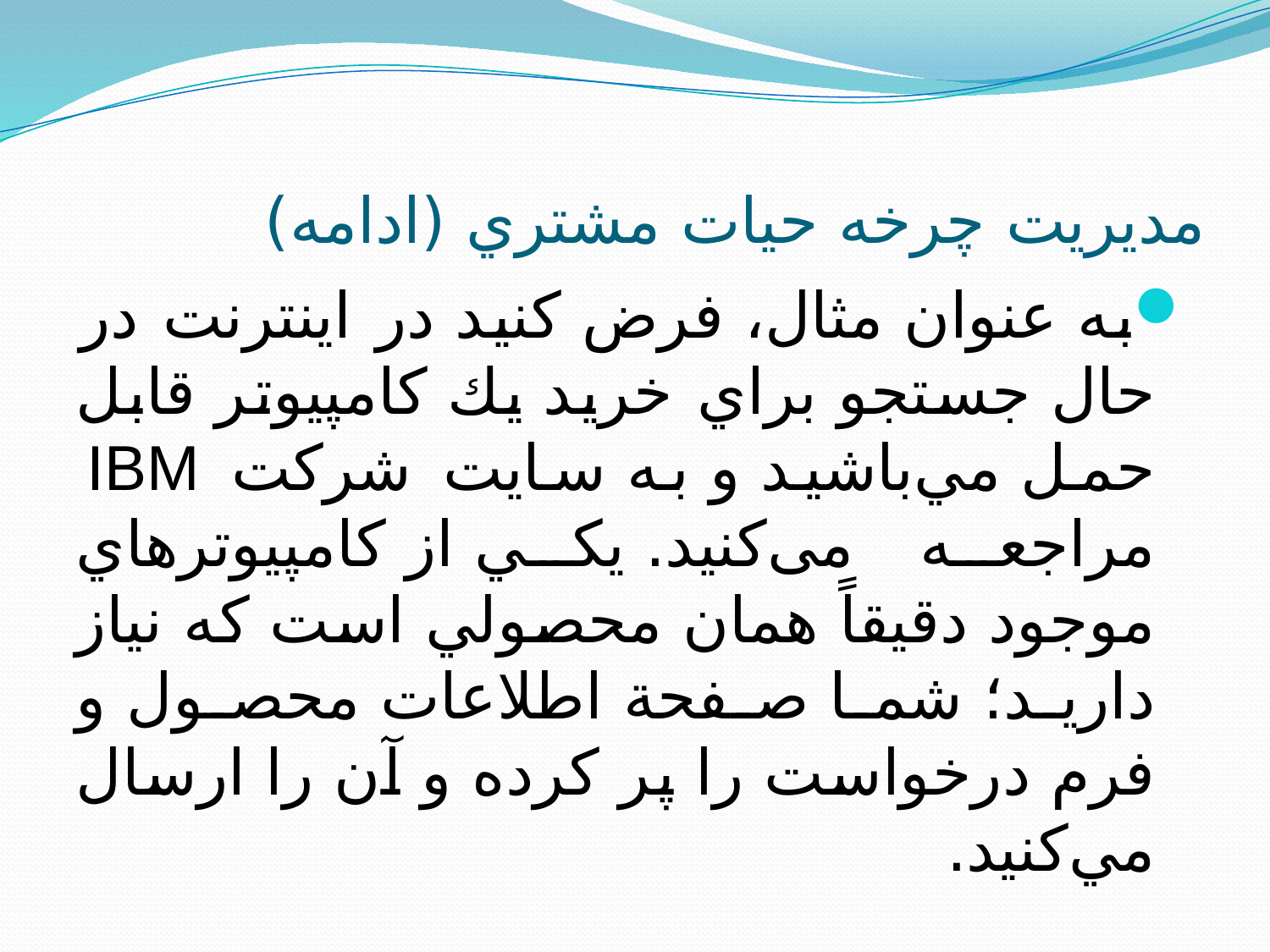

# مديريت چرخه حيات مشتري (ادامه)
به عنوان مثال، فرض كنيد در اينترنت در حال جستجو براي خريد يك كامپيوتر قابل حمل مي‌باشيد و به سايت شرکت IBM مراجعه می‌کنيد. يكي از كامپيوترهاي موجود دقيقاً همان محصولي است كه نياز داريد؛ شما صفحة اطلاعات محصول و فرم درخواست را پر كرده و آن را ارسال مي‌كنيد.